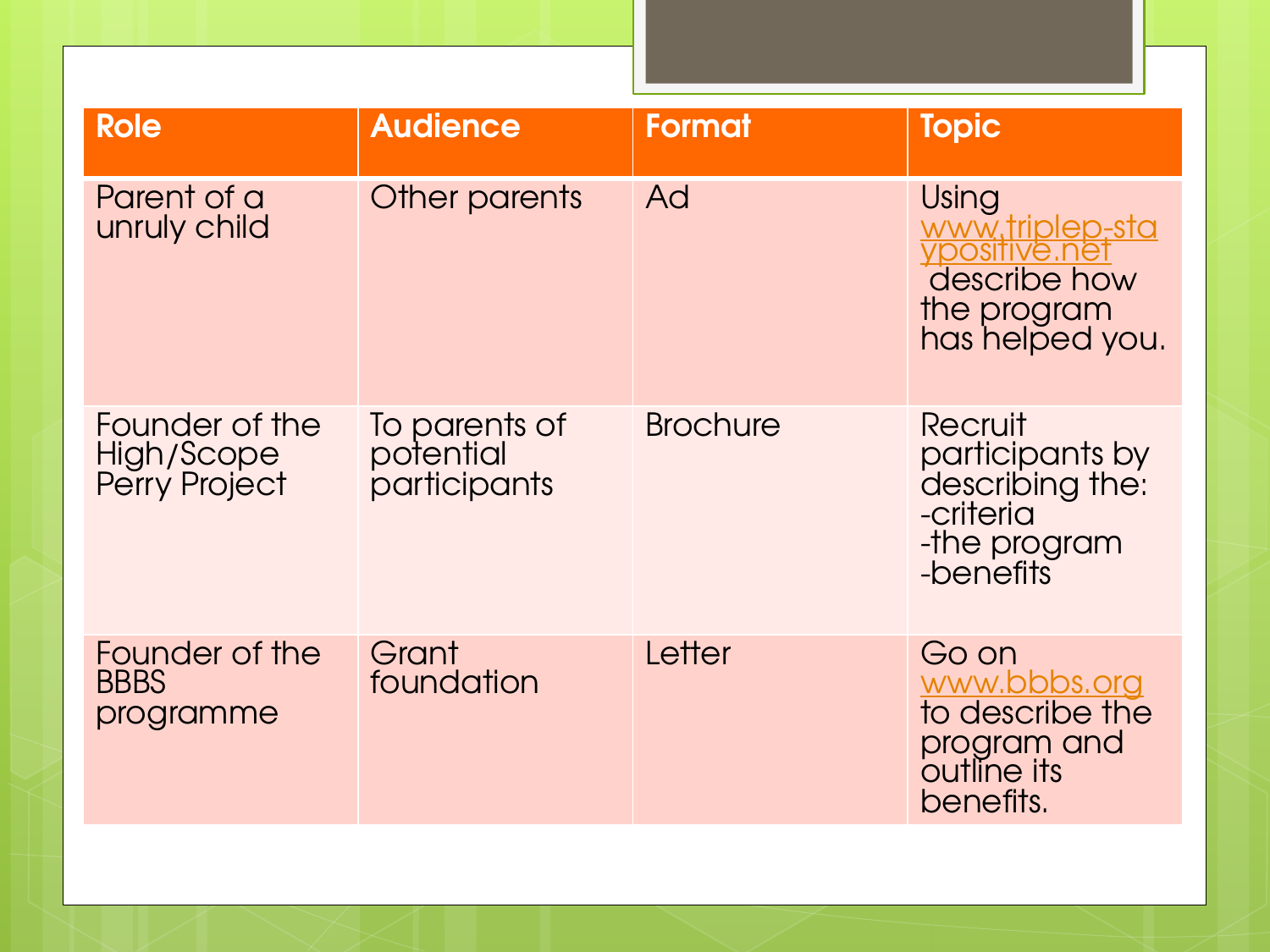

| Role | Audience | Format | Topic |
| --- | --- | --- | --- |
| Parent of a unruly child | Other parents | Ad | Using www.triplep-staypositive.net describe how the program has helped you. |
| Founder of the High/Scope Perry Project | To parents of potential participants | Brochure | Recruit participants by describing the: -criteria -the program -benefits |
| Founder of the BBBS programme | Grant foundation | Letter | Go on www.bbbs.org to describe the program and outline its benefits. |
#